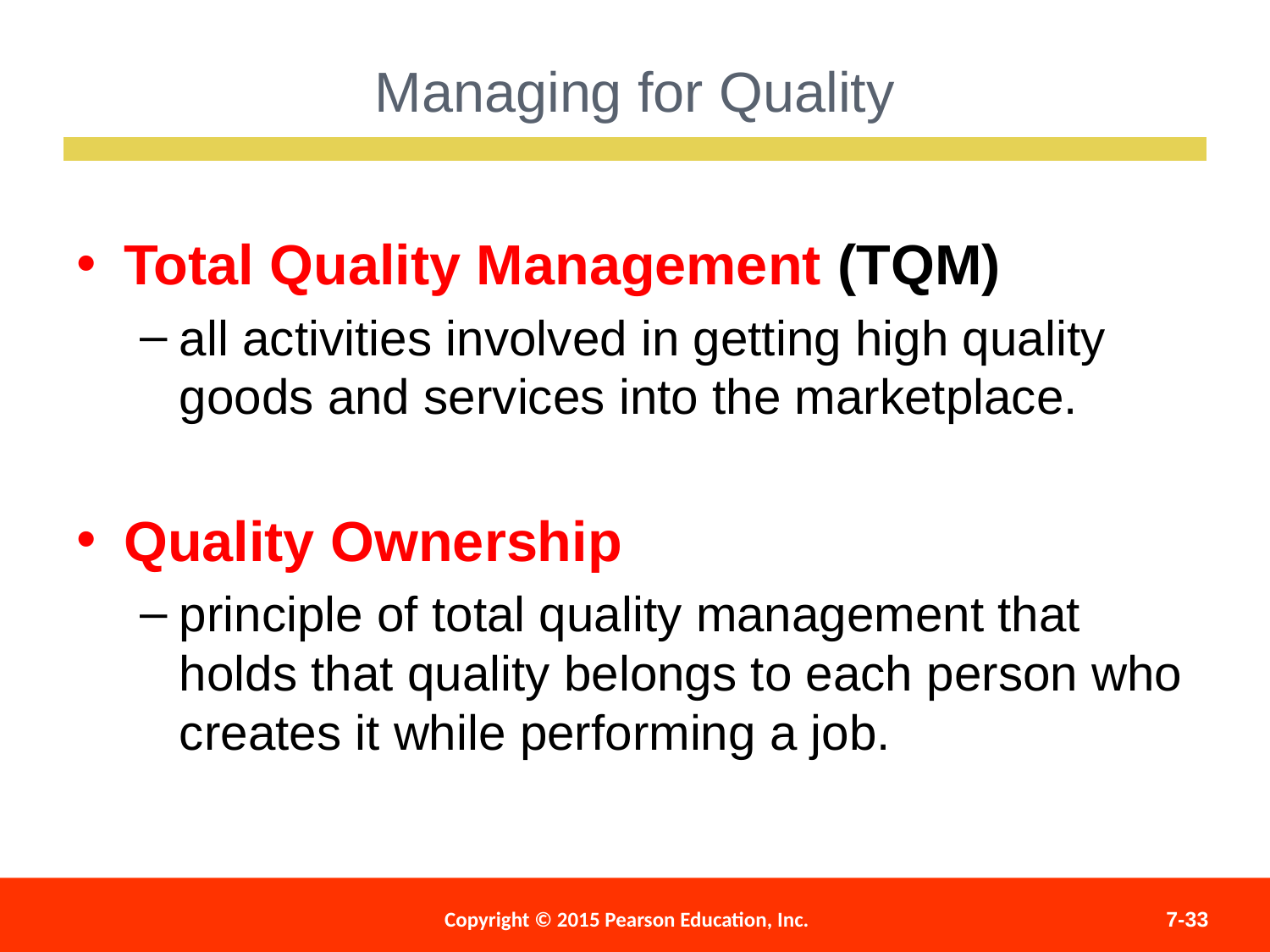

Managing for Quality
Total Quality Management (TQM)
all activities involved in getting high quality goods and services into the marketplace.

Quality Ownership
principle of total quality management that holds that quality belongs to each person who creates it while performing a job.